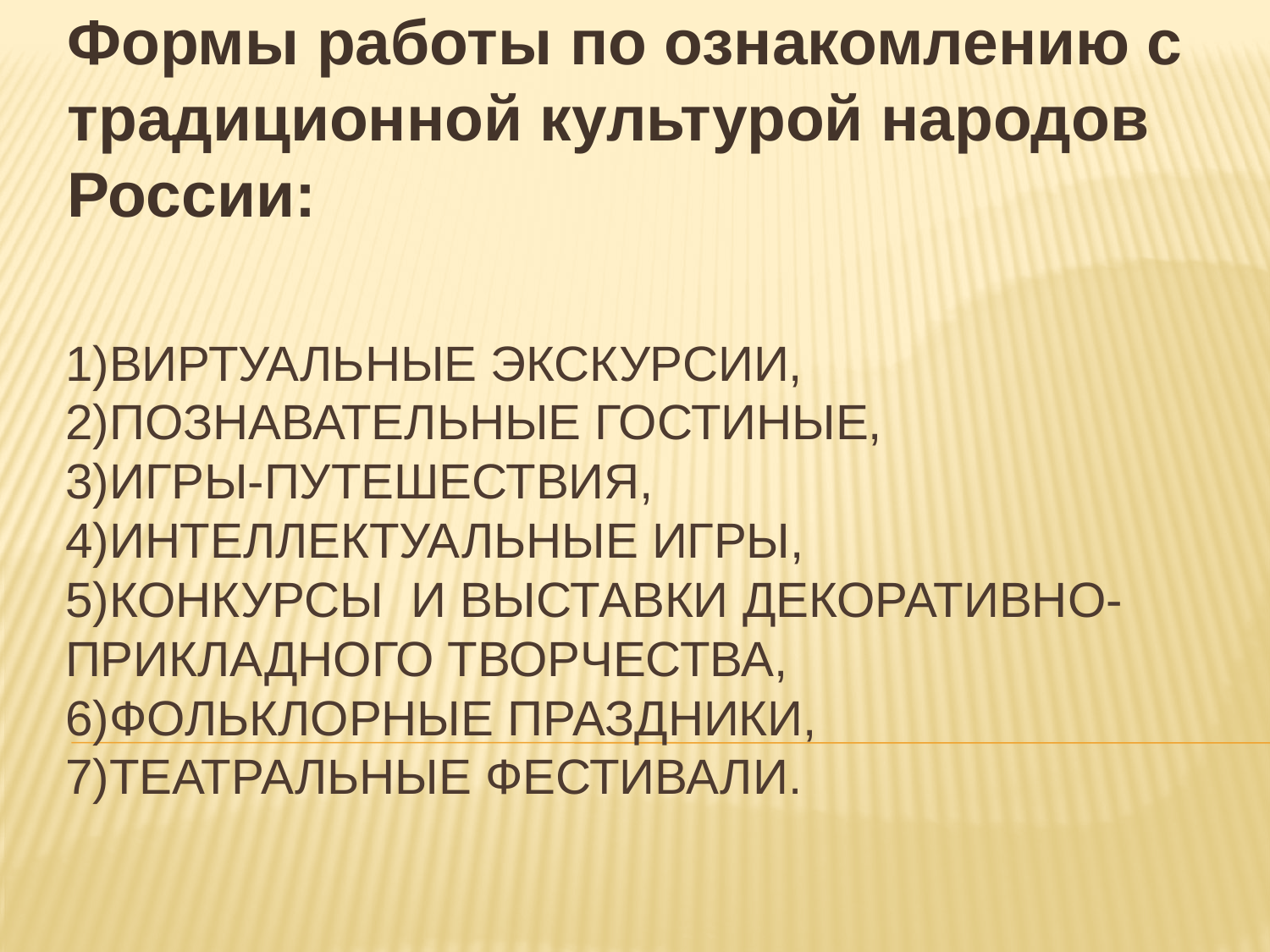

Формы работы по ознакомлению с традиционной культурой народов России:
# 1)виртуальные экскурсии, 2)познавательные гостиные, 3)игры-путешествия, 4)интеллектуальные игры, 5)конкурсы  и выставки декоративно- прикладного творчества, 6)фольклорные праздники, 7)театральные фестивали.